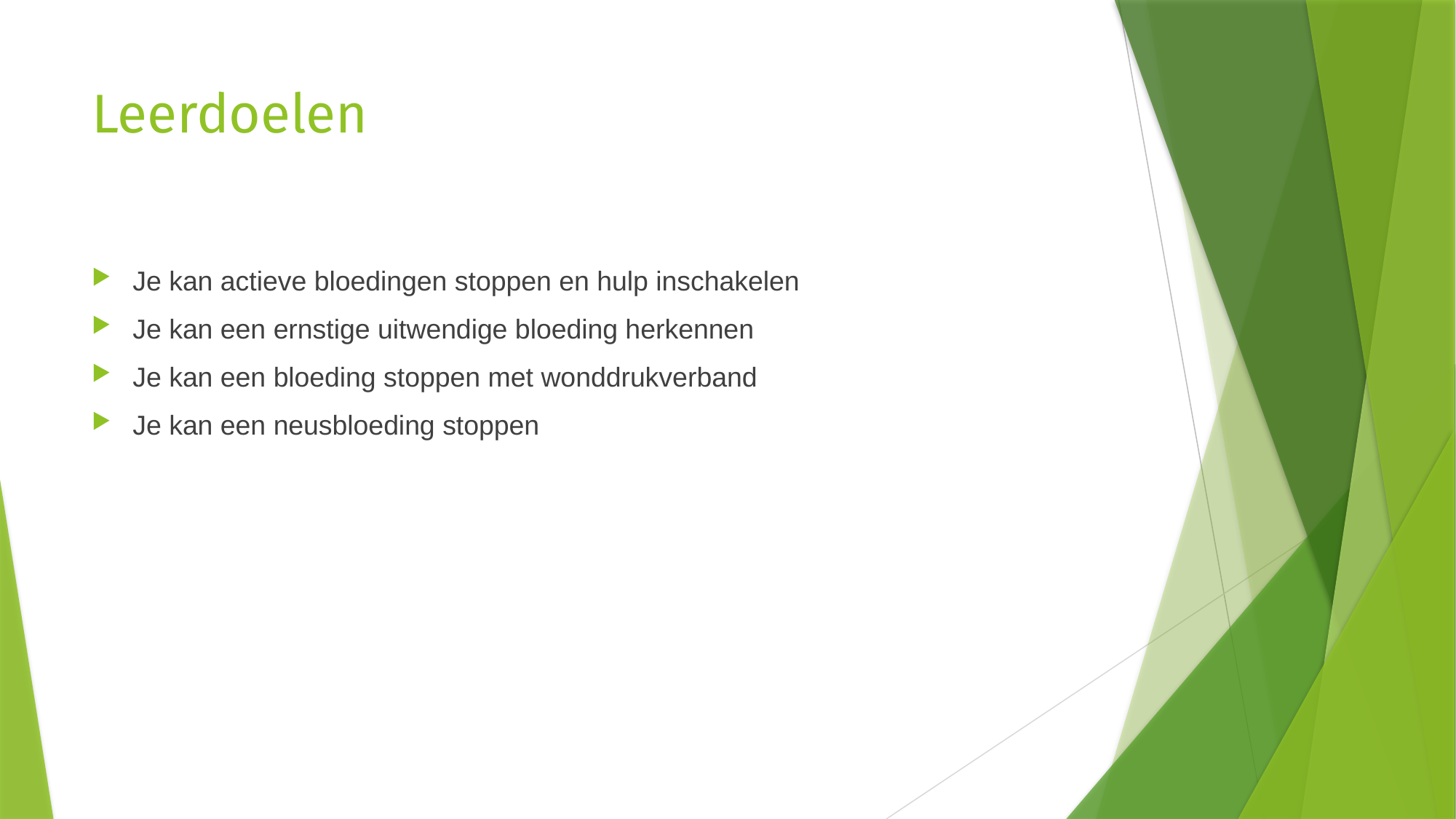

# Leerdoelen
Je kan actieve bloedingen stoppen en hulp inschakelen
Je kan een ernstige uitwendige bloeding herkennen
Je kan een bloeding stoppen met wonddrukverband
Je kan een neusbloeding stoppen